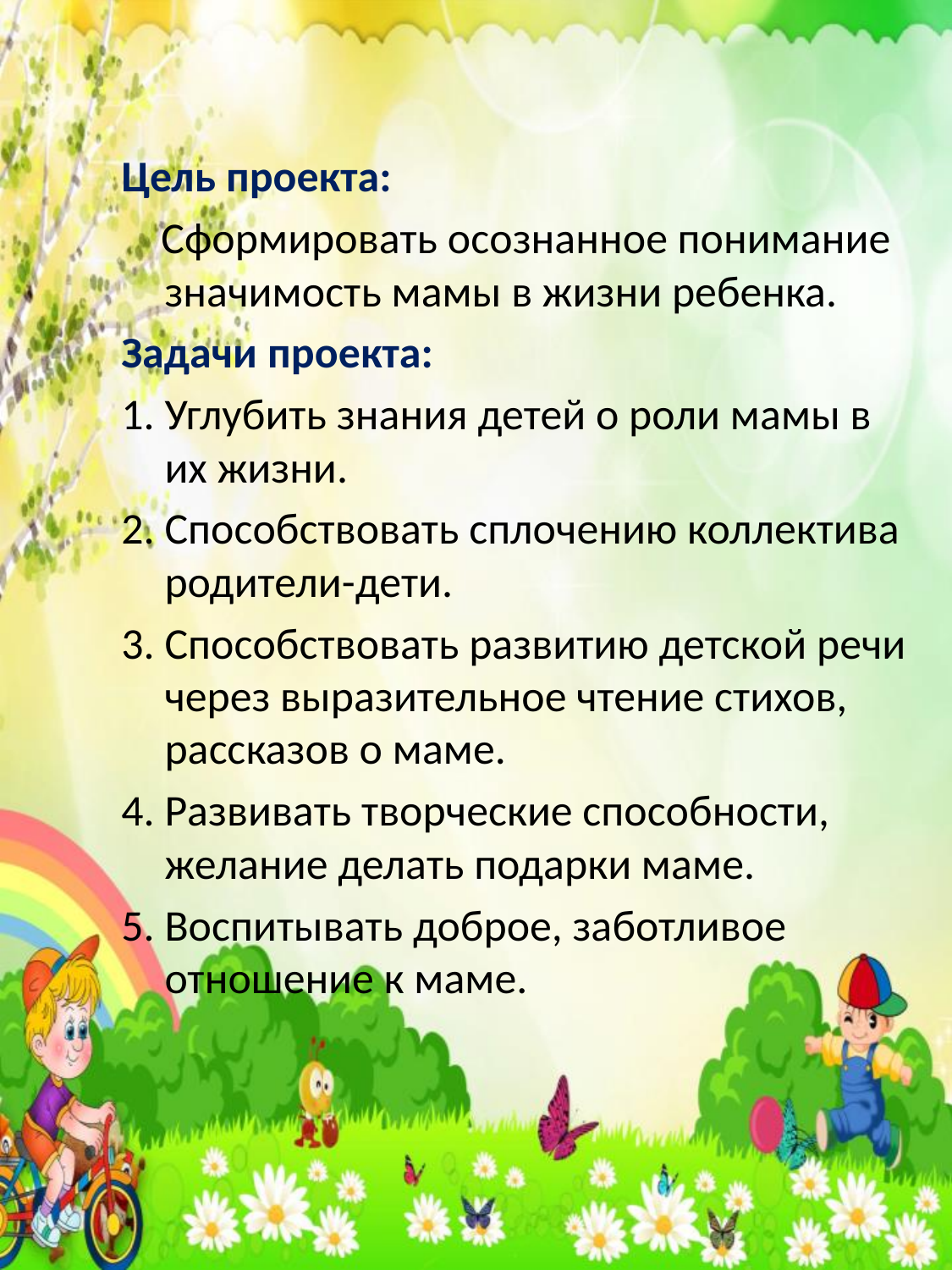

Цель проекта:
    Сформировать осознанное понимание значимость мамы в жизни ребенка.
Задачи проекта:
1. Углубить знания детей о роли мамы в их жизни.
2. Способствовать сплочению коллектива родители-дети.
3. Способствовать развитию детской речи через выразительное чтение стихов, рассказов о маме.
4. Развивать творческие способности, желание делать подарки маме.
5. Воспитывать доброе, заботливое отношение к маме.